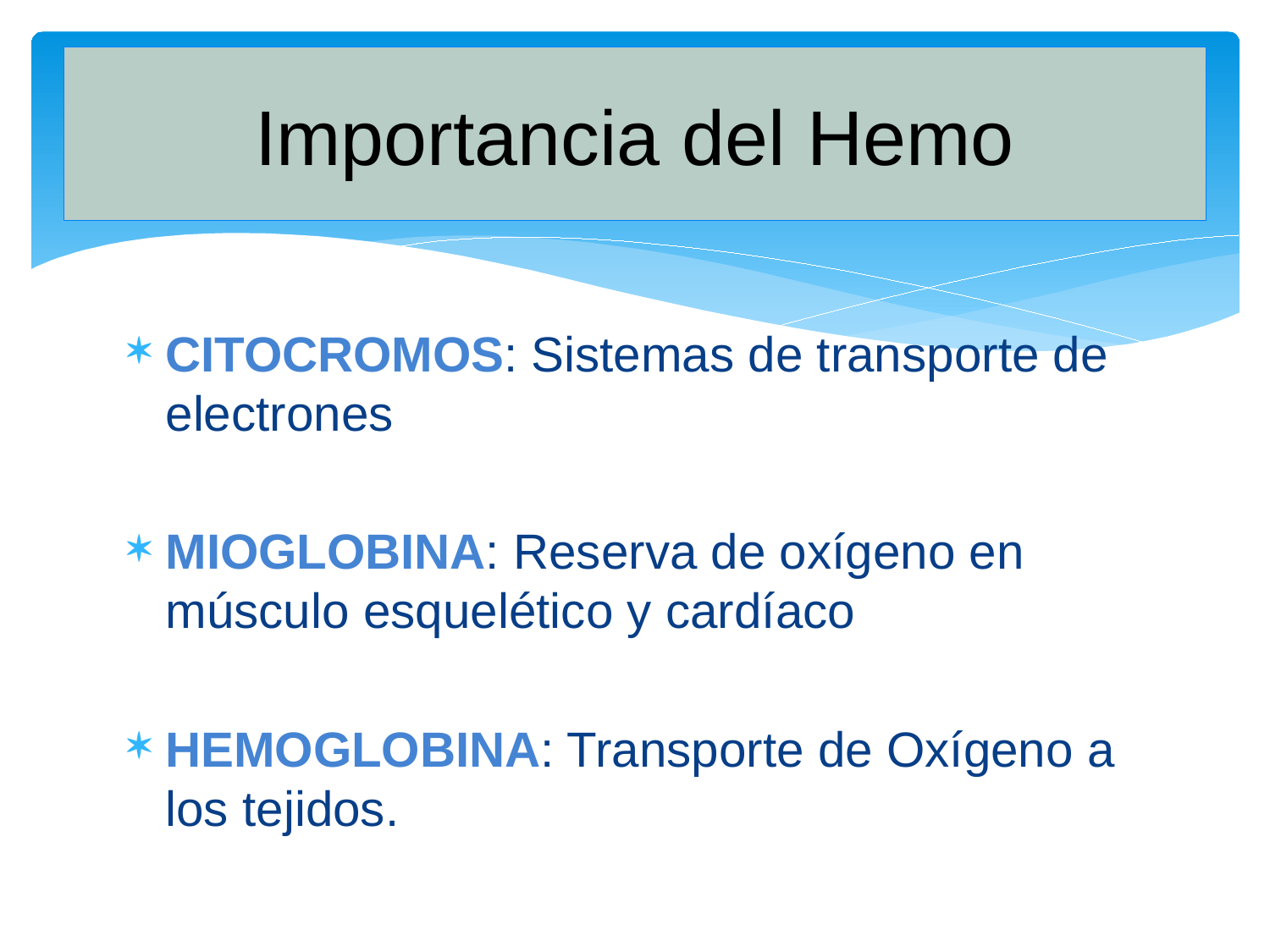

# Importancia del Hemo
CITOCROMOS: Sistemas de transporte de electrones

MIOGLOBINA: Reserva de oxígeno en músculo esquelético y cardíaco

HEMOGLOBINA: Transporte de Oxígeno a los tejidos.